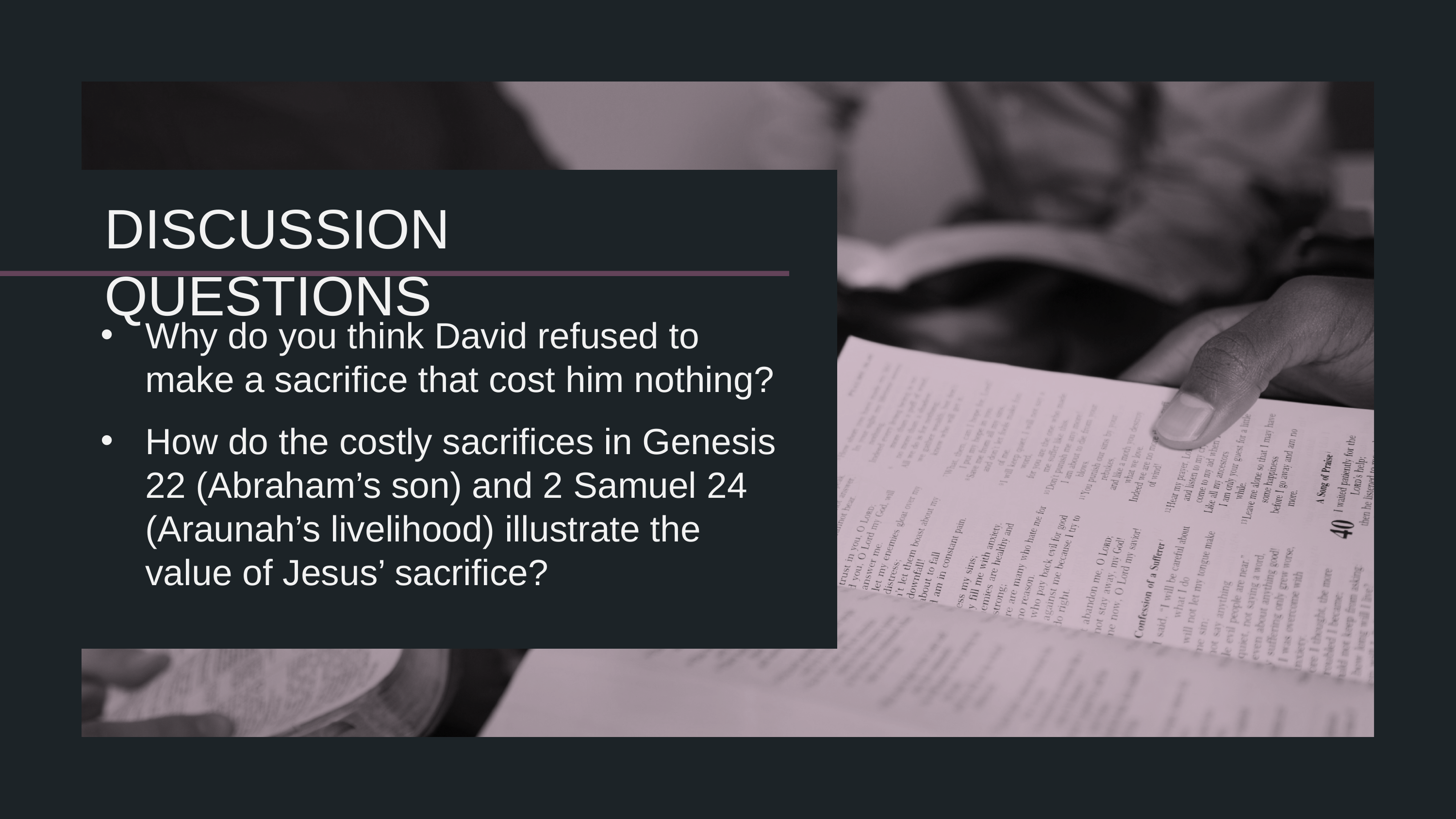

Why do you think David refused to make a sacrifice that cost him nothing?
How do the costly sacrifices in Genesis 22 (Abraham’s son) and 2 Samuel 24 (Araunah’s livelihood) illustrate the value of Jesus’ sacrifice?